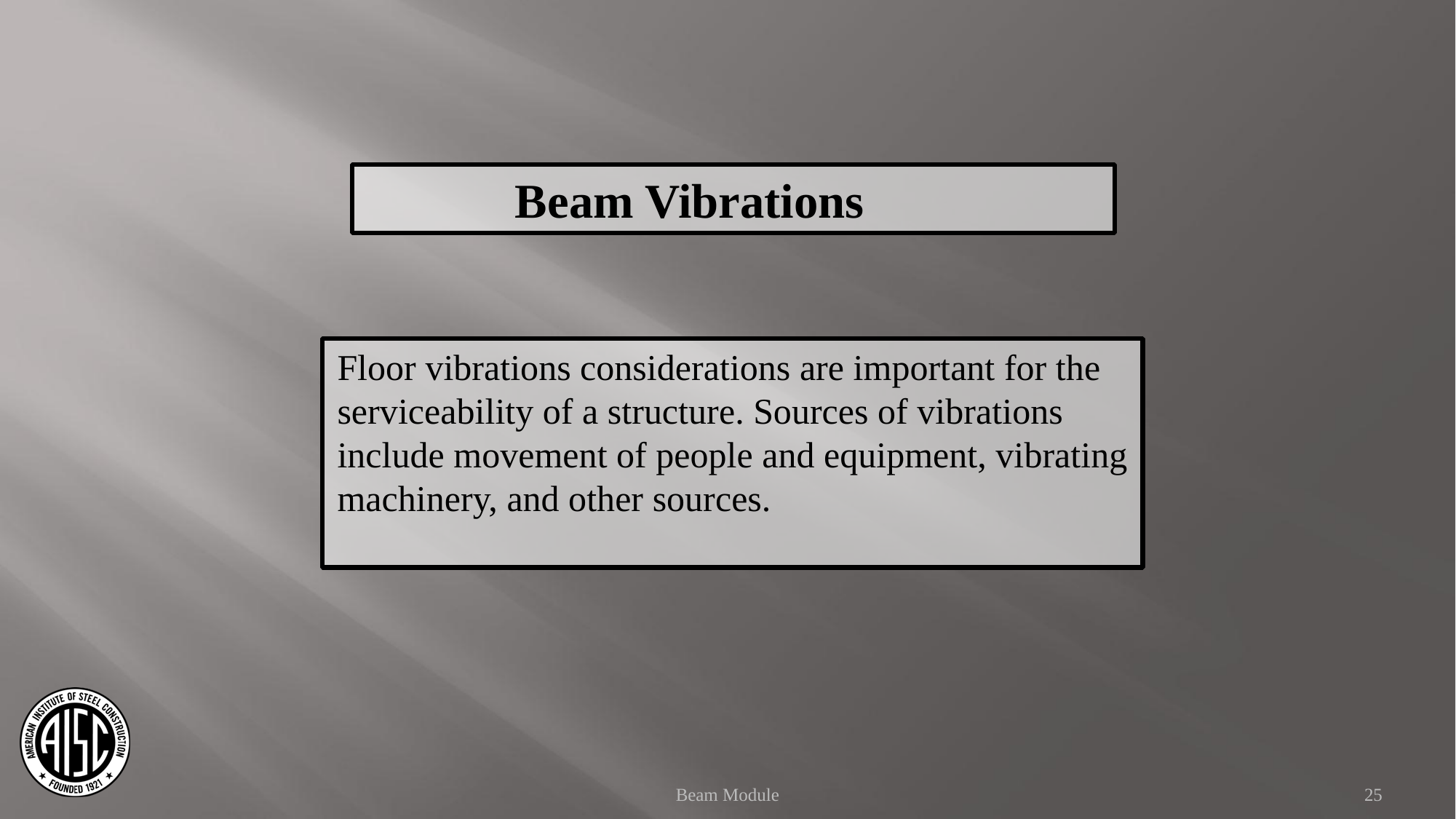

Beam Vibrations
Floor vibrations considerations are important for the serviceability of a structure. Sources of vibrations include movement of people and equipment, vibrating machinery, and other sources.

Beam Module
25